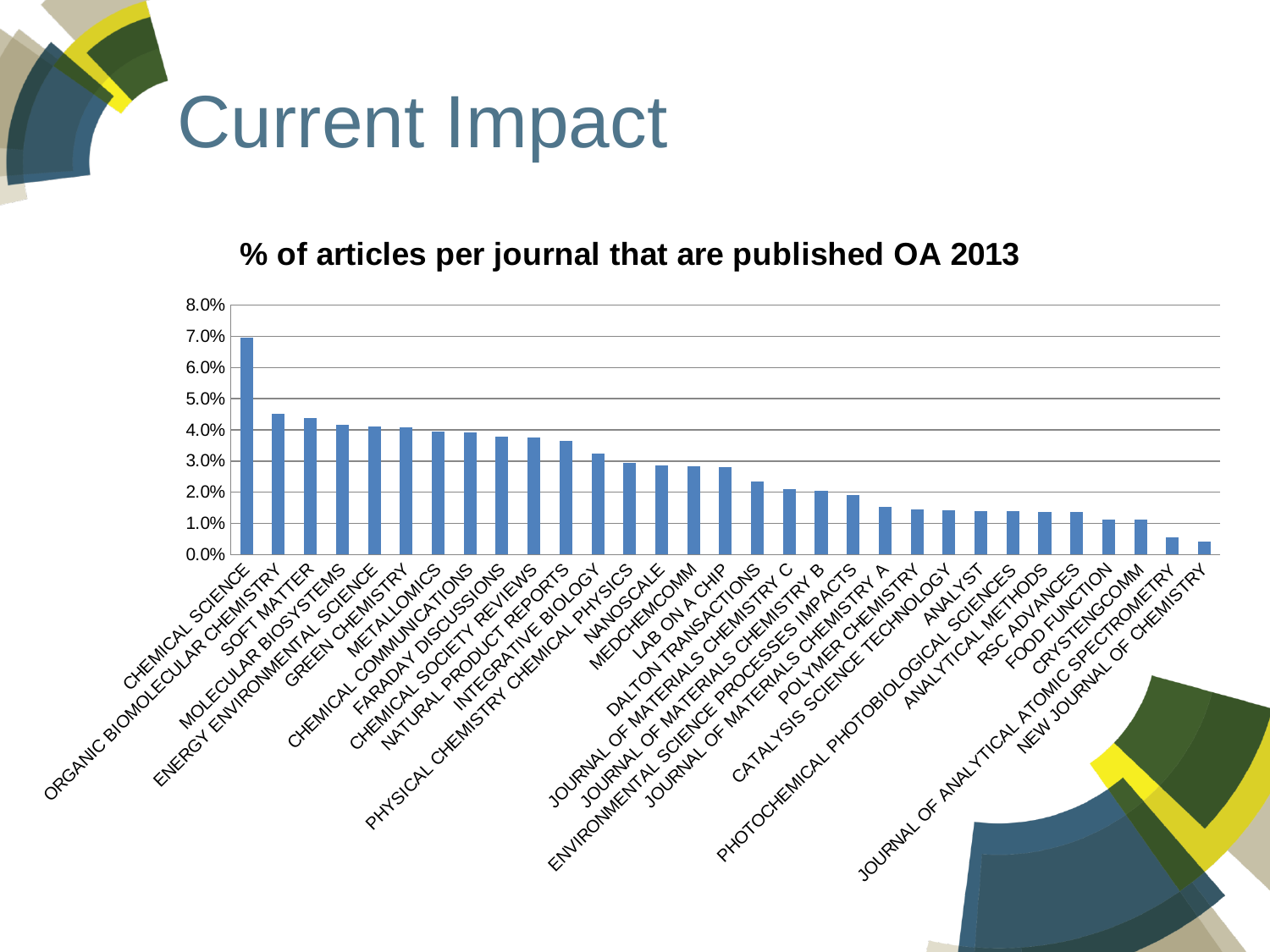

# Current Impact

### Chart: % of articles per journal that are published OA 2013

| Category |  |
|---|---|
| CHEMICAL SCIENCE | 0.06951871657754011 |
| ORGANIC BIOMOLECULAR CHEMISTRY | 0.04508670520231214 |
| SOFT MATTER | 0.04388984509466437 |
| MOLECULAR BIOSYSTEMS | 0.04153354632587859 |
| ENERGY ENVIRONMENTAL SCIENCE | 0.04105571847507331 |
| GREEN CHEMISTRY | 0.04081632653061224 |
| METALLOMICS | 0.039473684210526314 |
| CHEMICAL COMMUNICATIONS | 0.03930712858094604 |
| FARADAY DISCUSSIONS | 0.03773584905660377 |
| CHEMICAL SOCIETY REVIEWS | 0.03768844221105527 |
| NATURAL PRODUCT REPORTS | 0.03636363636363636 |
| INTEGRATIVE BIOLOGY | 0.032520325203252036 |
| PHYSICAL CHEMISTRY CHEMICAL PHYSICS | 0.029411764705882353 |
| NANOSCALE | 0.028735632183908046 |
| MEDCHEMCOMM | 0.02843601895734597 |
| LAB ON A CHIP | 0.027944111776447105 |
| DALTON TRANSACTIONS | 0.023516237402015677 |
| JOURNAL OF MATERIALS CHEMISTRY C | 0.02092511013215859 |
| JOURNAL OF MATERIALS CHEMISTRY B | 0.020348837209302327 |
| ENVIRONMENTAL SCIENCE PROCESSES IMPACTS | 0.019138755980861243 |
| JOURNAL OF MATERIALS CHEMISTRY A | 0.015359297860669226 |
| POLYMER CHEMISTRY | 0.014354066985645933 |
| CATALYSIS SCIENCE TECHNOLOGY | 0.014326647564469915 |
| ANALYST | 0.014038876889848811 |
| PHOTOCHEMICAL PHOTOBIOLOGICAL SCIENCES | 0.013888888888888888 |
| ANALYTICAL METHODS | 0.013745704467353952 |
| RSC ADVANCES | 0.01364522417153996 |
| FOOD FUNCTION | 0.0111731843575419 |
| CRYSTENGCOMM | 0.011084718923198733 |
| JOURNAL OF ANALYTICAL ATOMIC SPECTROMETRY | 0.005434782608695652 |
| NEW JOURNAL OF CHEMISTRY | 0.004158004158004158 |